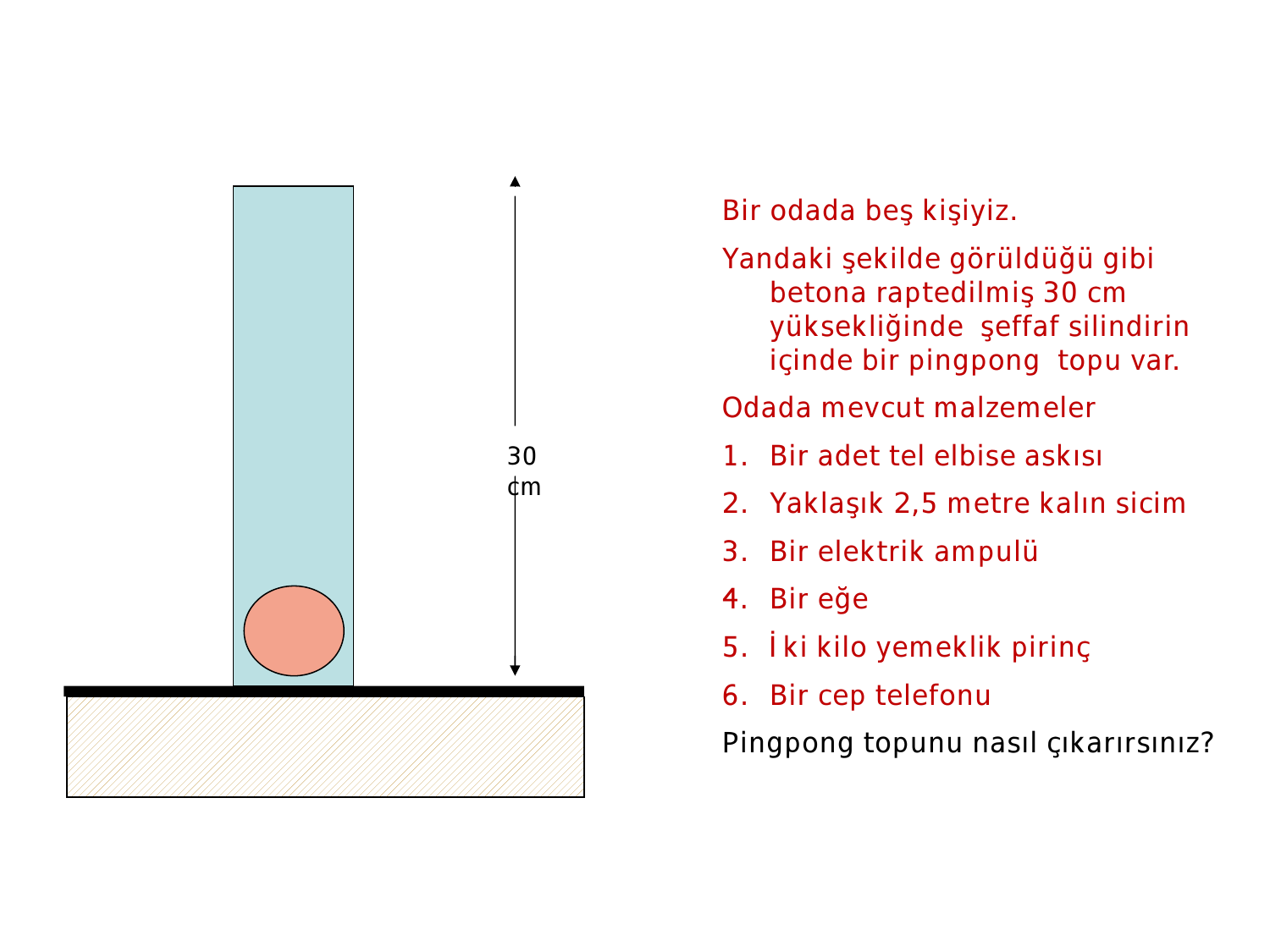

Bir odada beş kişiyiz.
Yandaki şekilde görüldüğü gibi betona raptedilmiş 30 cm  yüksekliğinde  şeffaf silindirin içinde bir pingpong  topu var.
Odada mevcut malzemeler
Bir adet tel elbise askısı
Yaklaşık 2,5 metre kalın sicim
Bir elektrik ampulü
Bir eğe
İki kilo yemeklik pirinç
Bir cep telefonu
Pingpong topunu nasıl çıkarırsınız?

30 cm